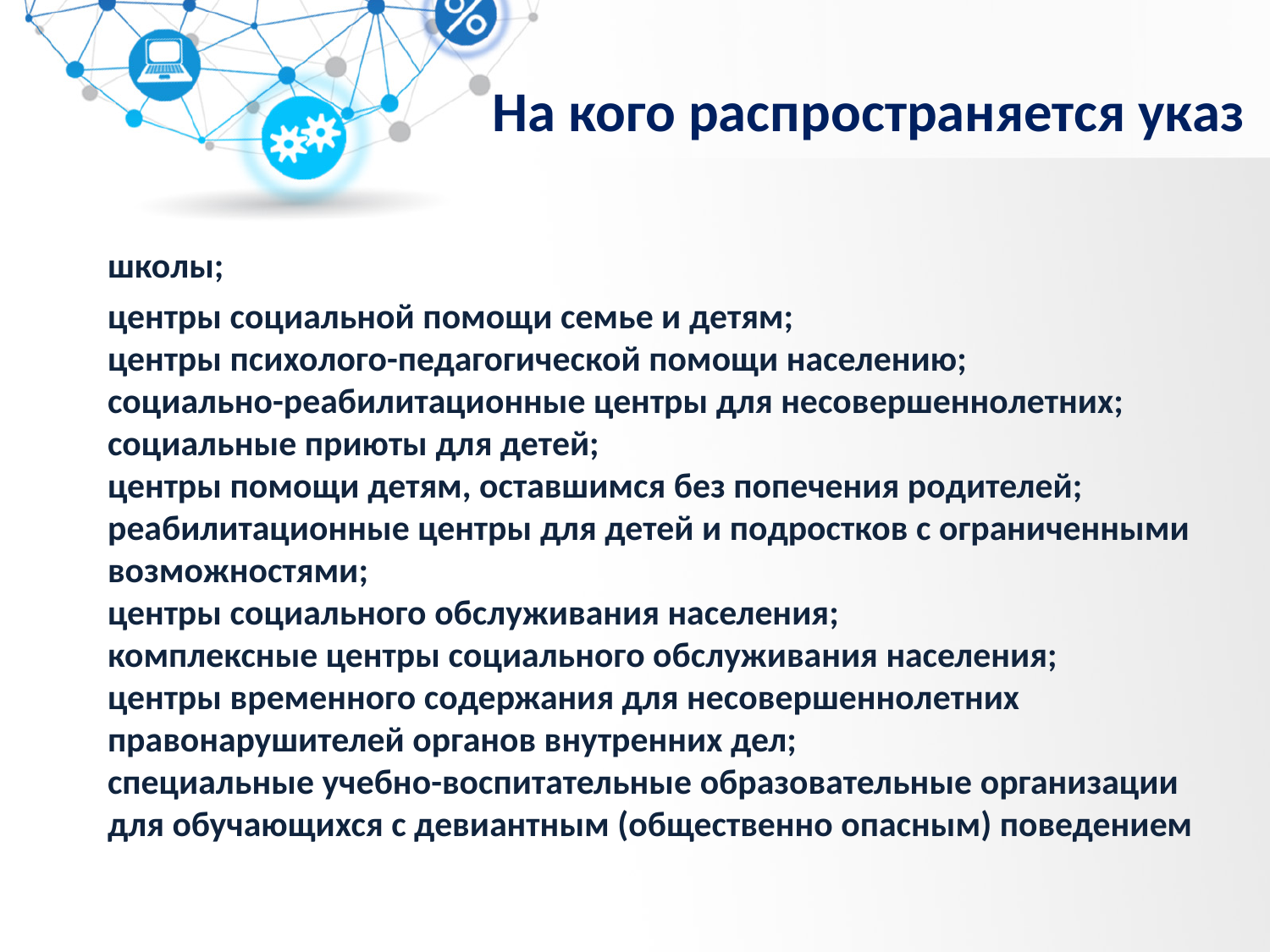

# На кого распространяется указ
школы;
центры социальной помощи семье и детям;
центры психолого-педагогической помощи населению;
социально-реабилитационные центры для несовершеннолетних;
социальные приюты для детей;
центры помощи детям, оставшимся без попечения родителей;
реабилитационные центры для детей и подростков с ограниченными возможностями;
центры социального обслуживания населения;
комплексные центры социального обслуживания населения;
центры временного содержания для несовершеннолетних правонарушителей органов внутренних дел;
специальные учебно-воспитательные образовательные организации для обучающихся с девиантным (общественно опасным) поведением